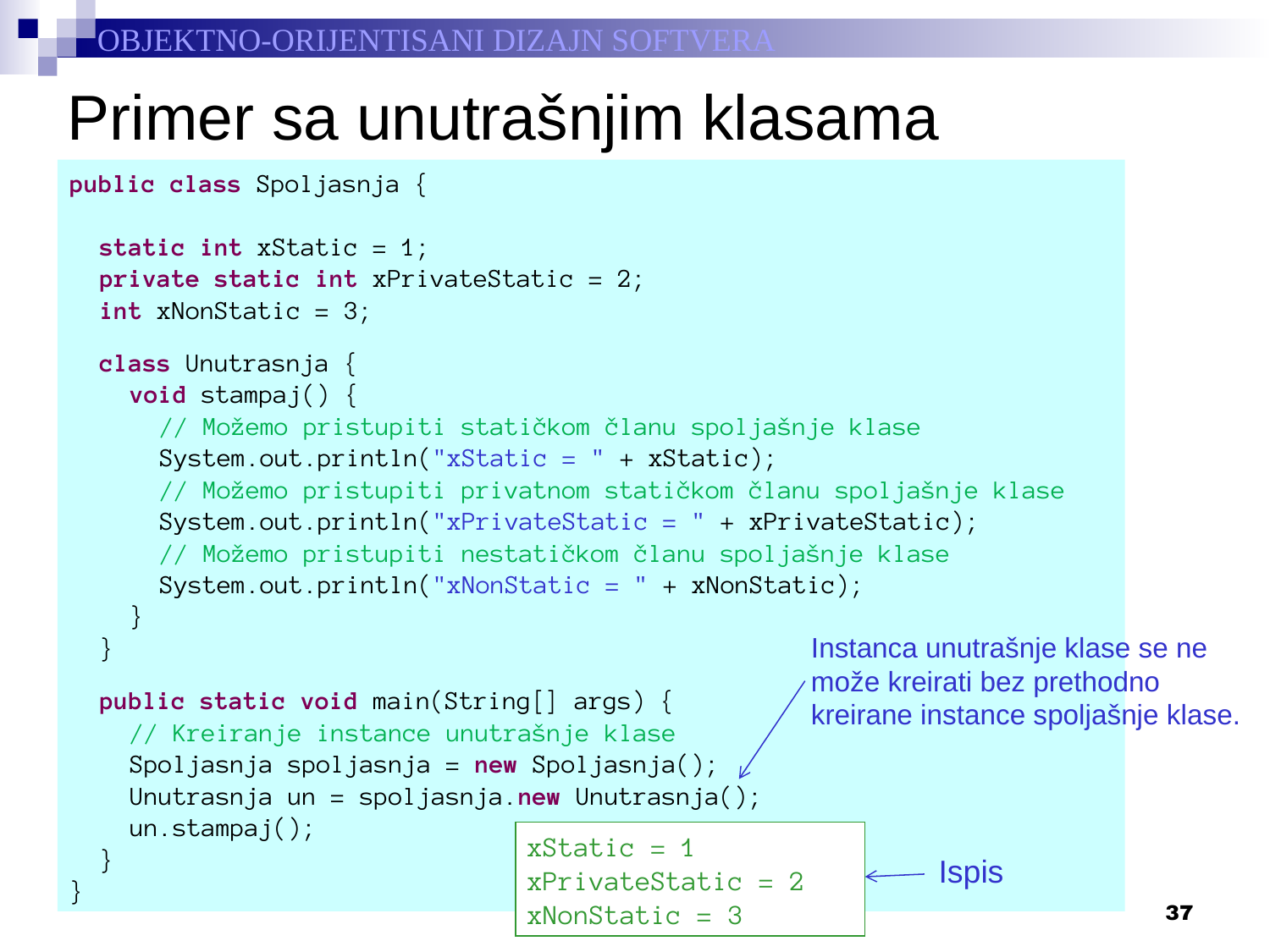

# Primer sa unutrašnjim klasama
public class Spoljasnja {

	static int xStatic = 1;
	private static int xPrivateStatic = 2;
	int xNonStatic = 3;

	class Unutrasnja {
		void stampaj() {
			// Možemo pristupiti statičkom članu spoljašnje klase
			System.out.println("xStatic = " + xStatic);
			// Možemo pristupiti privatnom statičkom članu spoljašnje klase
			System.out.println("xPrivateStatic = " + xPrivateStatic);
			// Možemo pristupiti nestatičkom članu spoljašnje klase
			System.out.println("xNonStatic = " + xNonStatic);
		}
	}

	public static void main(String[] args) {
		// Kreiranje instance unutrašnje klase
		Spoljasnja spoljasnja = new Spoljasnja();
		Unutrasnja un = spoljasnja.new Unutrasnja();
		un.stampaj();
	}
}
Instanca unutrašnje klase se ne može kreirati bez prethodno kreirane instance spoljašnje klase.
xStatic = 1
xPrivateStatic = 2
xNonStatic = 3
Ispis
37